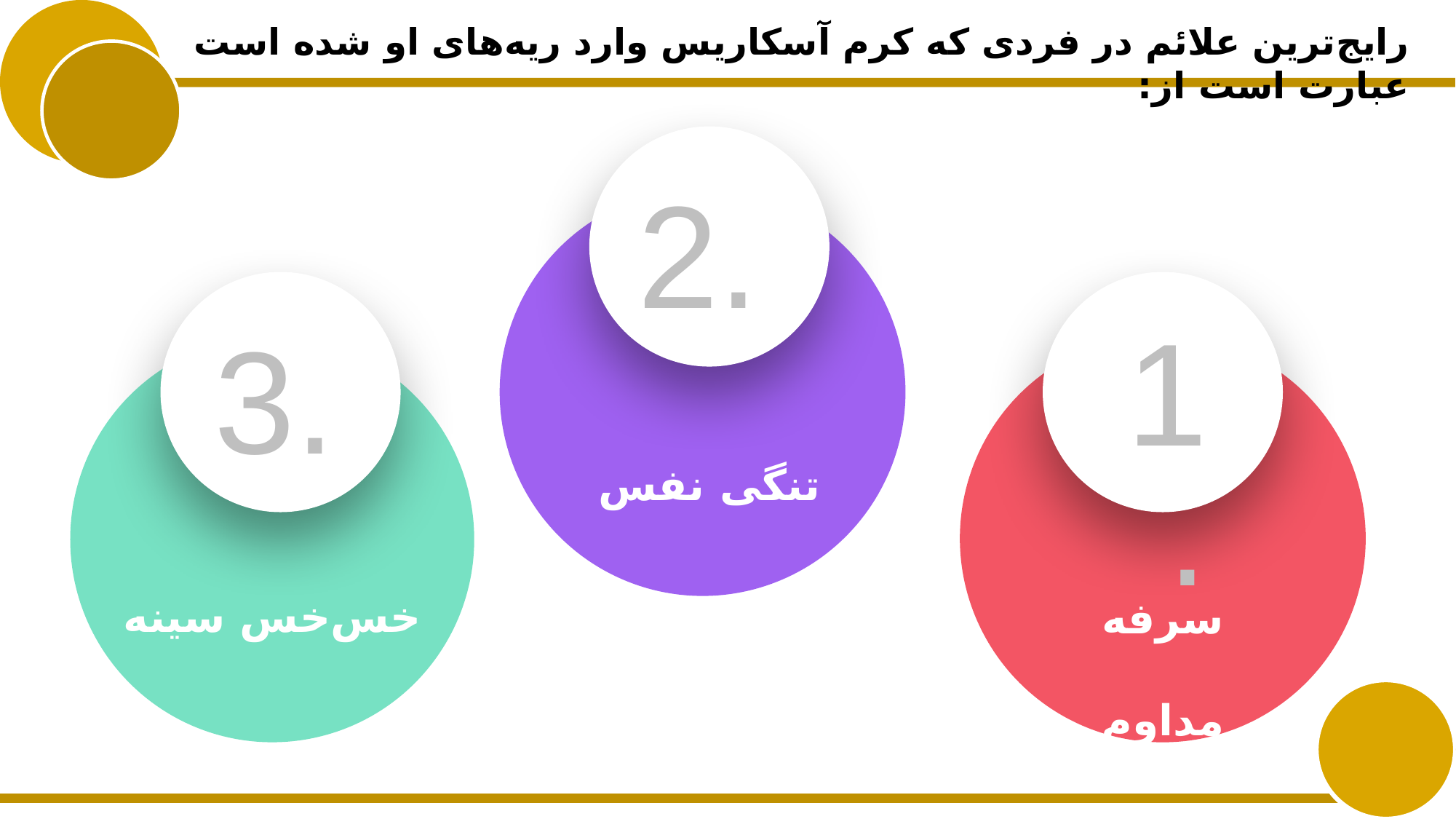

رایج‌ترین علائم در فردی که کرم آسکاریس وارد ریه‌های او شده است عبارت است از:

2.

1.

3.
تنگی نفس
خس‌خس سینه
سرفه مداوم